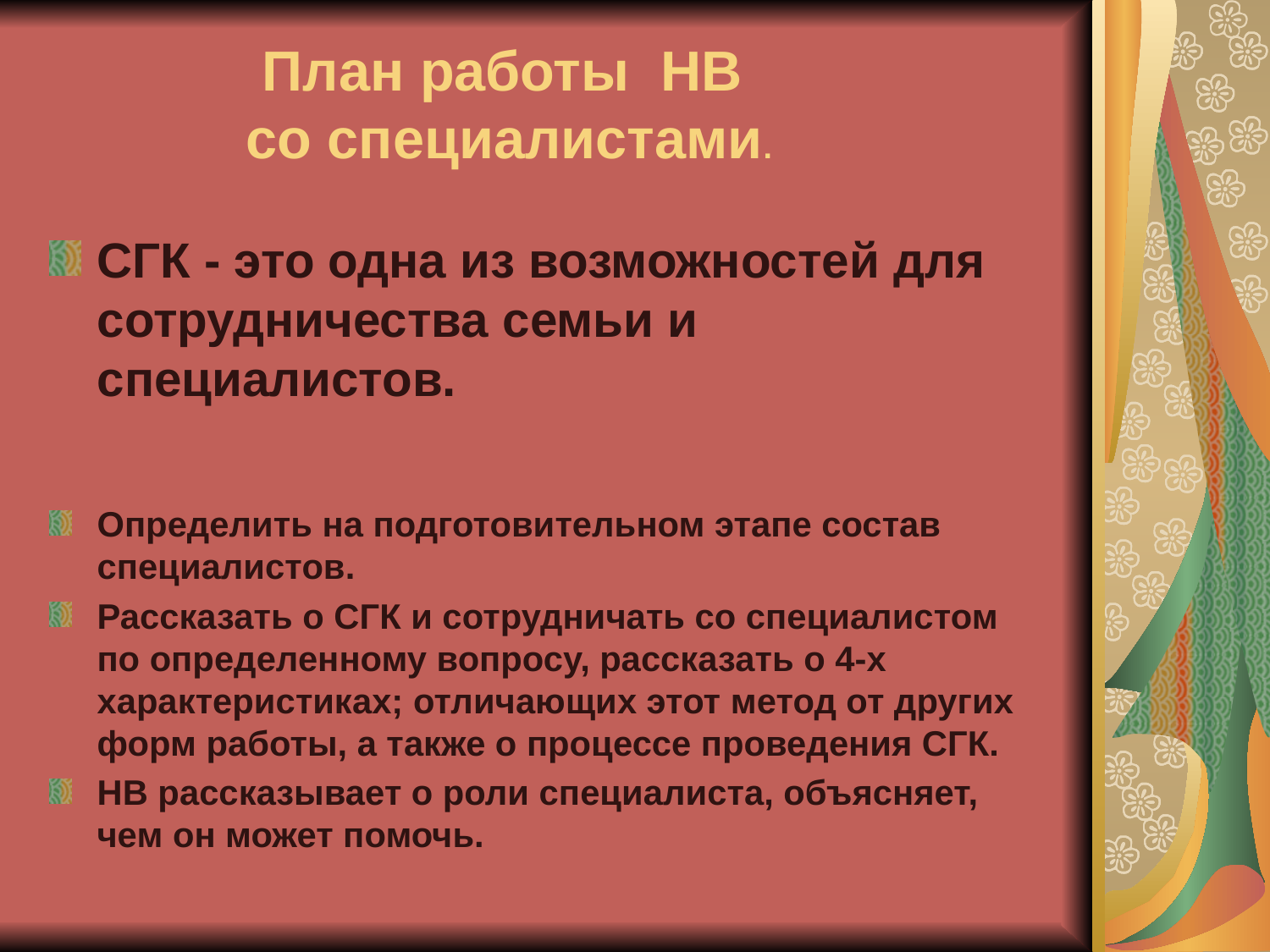

# План работы  НВ со специалистами.
СГК - это одна из возможностей для сотрудничества семьи и специалистов.

Определить на подготовительном этапе состав специалистов.
Рассказать о СГК и сотрудничать со специалистом по определенному вопросу, рассказать о 4-х характеристиках; отличающих этот метод от других форм работы, а также о процессе проведения СГК.
НВ рассказывает о роли специалиста, объясняет, чем он может помочь.